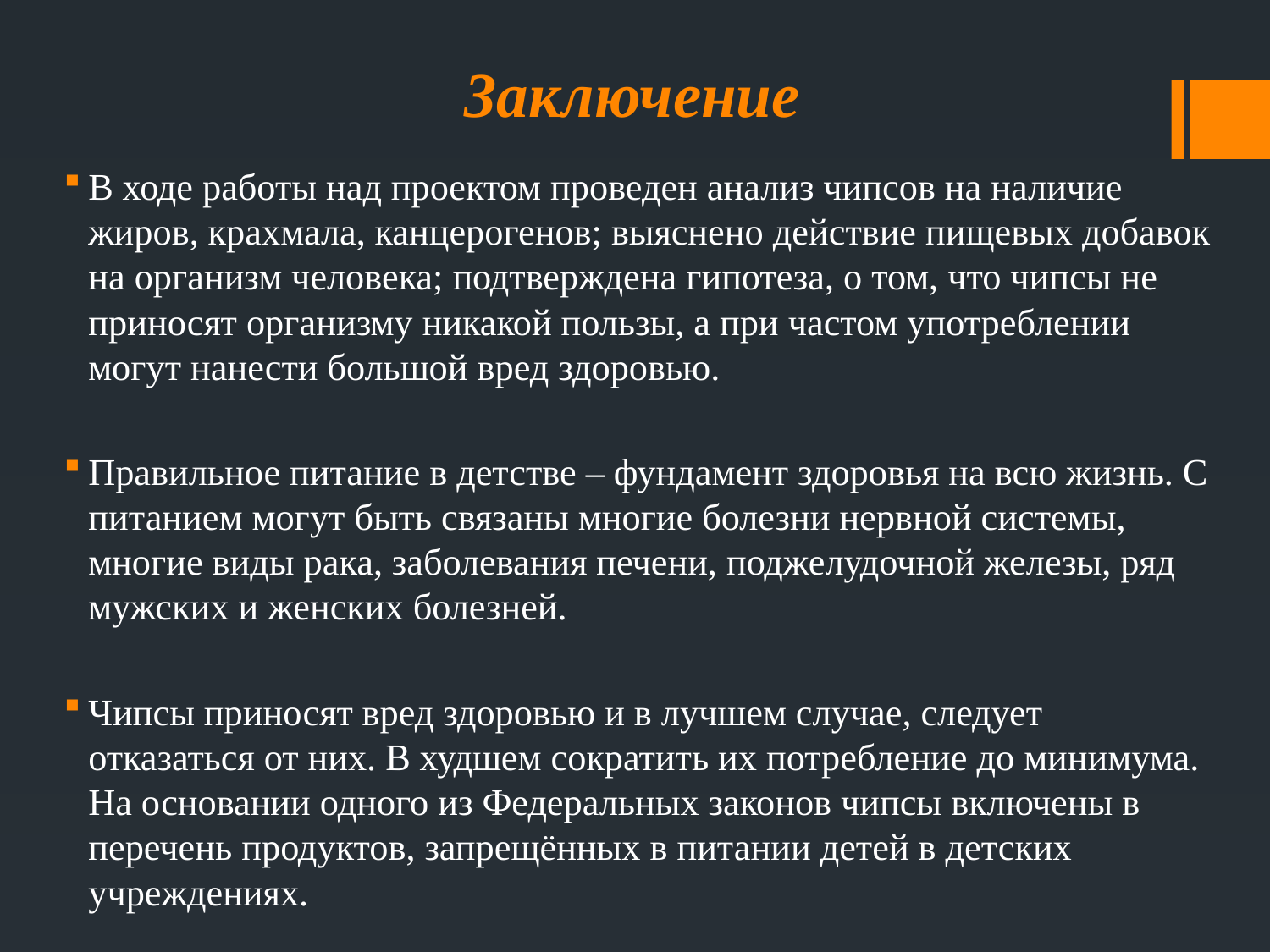

# Заключение
В ходе работы над проектом проведен анализ чипсов на наличие жиров, крахмала, канцерогенов; выяснено действие пищевых добавок на организм человека; подтверждена гипотеза, о том, что чипсы не приносят организму никакой пользы, а при частом употреблении могут нанести большой вред здоровью.

Правильное питание в детстве – фундамент здоровья на всю жизнь. С питанием могут быть связаны многие болезни нервной системы, многие виды рака, заболевания печени, поджелудочной железы, ряд мужских и женских болезней.

Чипсы приносят вред здоровью и в лучшем случае, следует отказаться от них. В худшем сократить их потребление до минимума. На основании одного из Федеральных законов чипсы включены в перечень продуктов, запрещённых в питании детей в детских учреждениях.